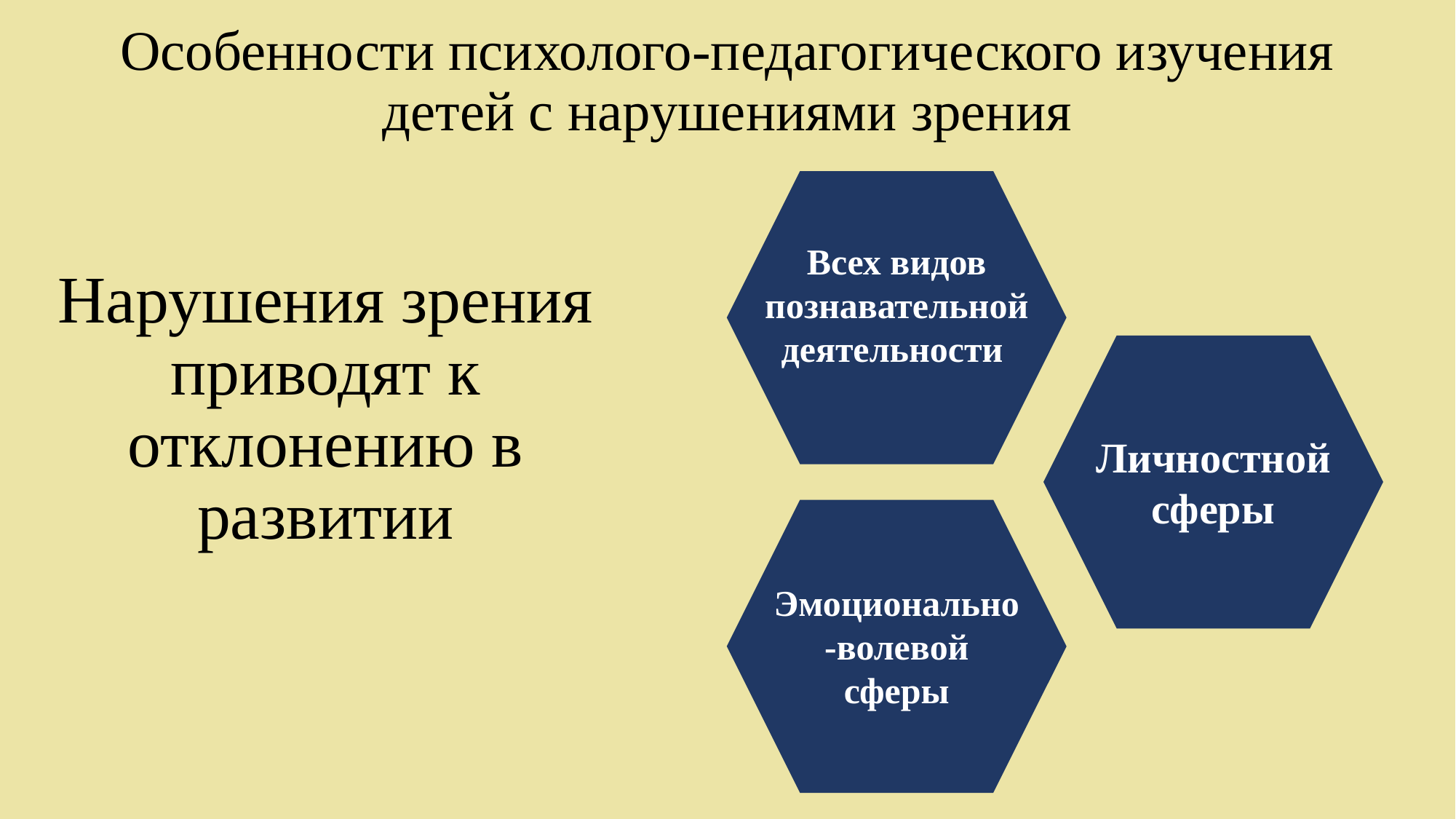

# Особенности психолого-педагогического изучения детей с нарушениями зрения

Нарушения зрения приводят к отклонению в развитии
Всех видов познавательной деятельности

Личностной сферы

Эмоционально-волевой сферы